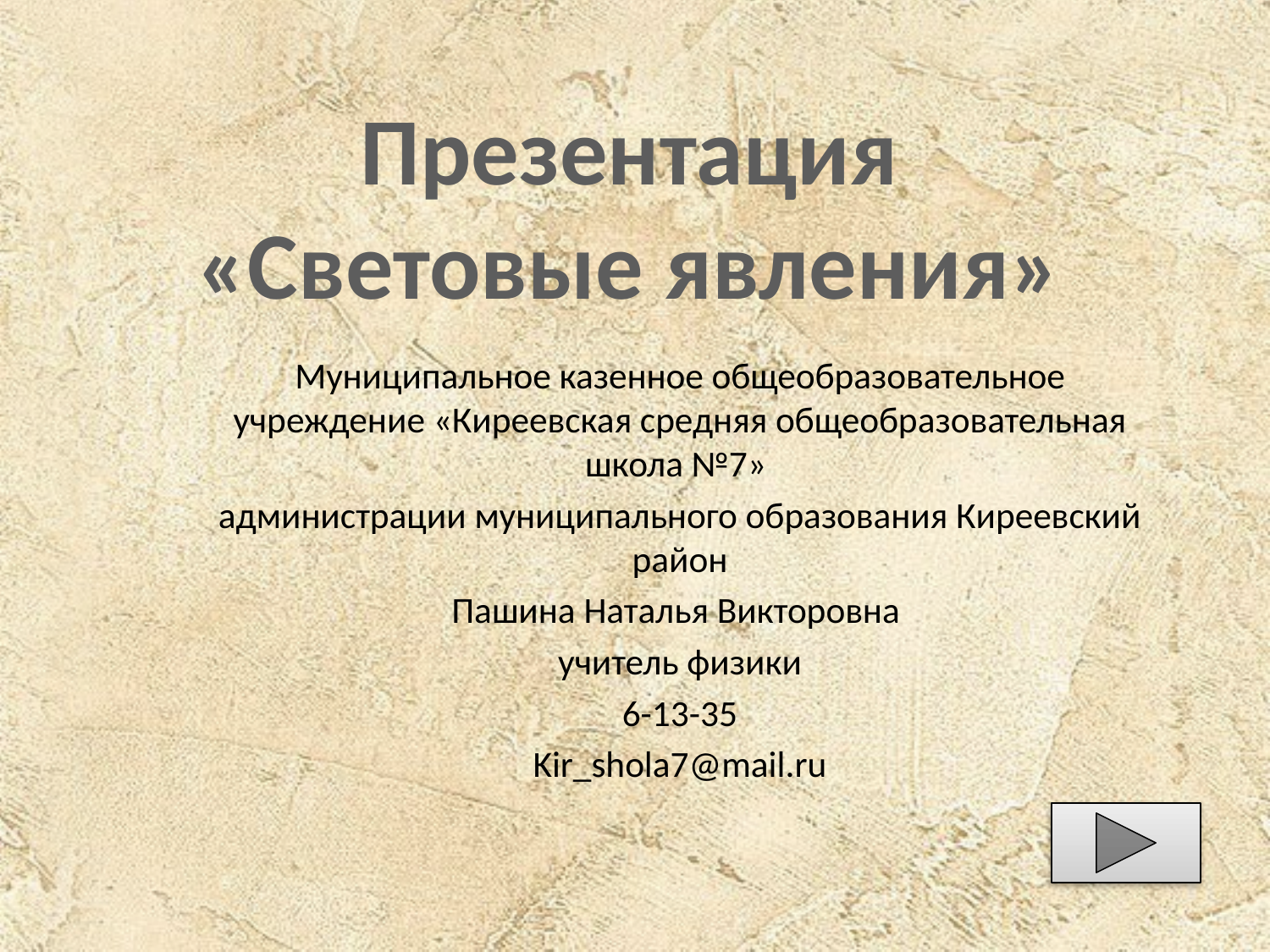

# Презентация «Световые явления»
Муниципальное казенное общеобразовательное учреждение «Киреевская средняя общеобразовательная школа №7»
администрации муниципального образования Киреевский район
Пашина Наталья Викторовна
учитель физики
6-13-35
Kir_shola7@mail.ru